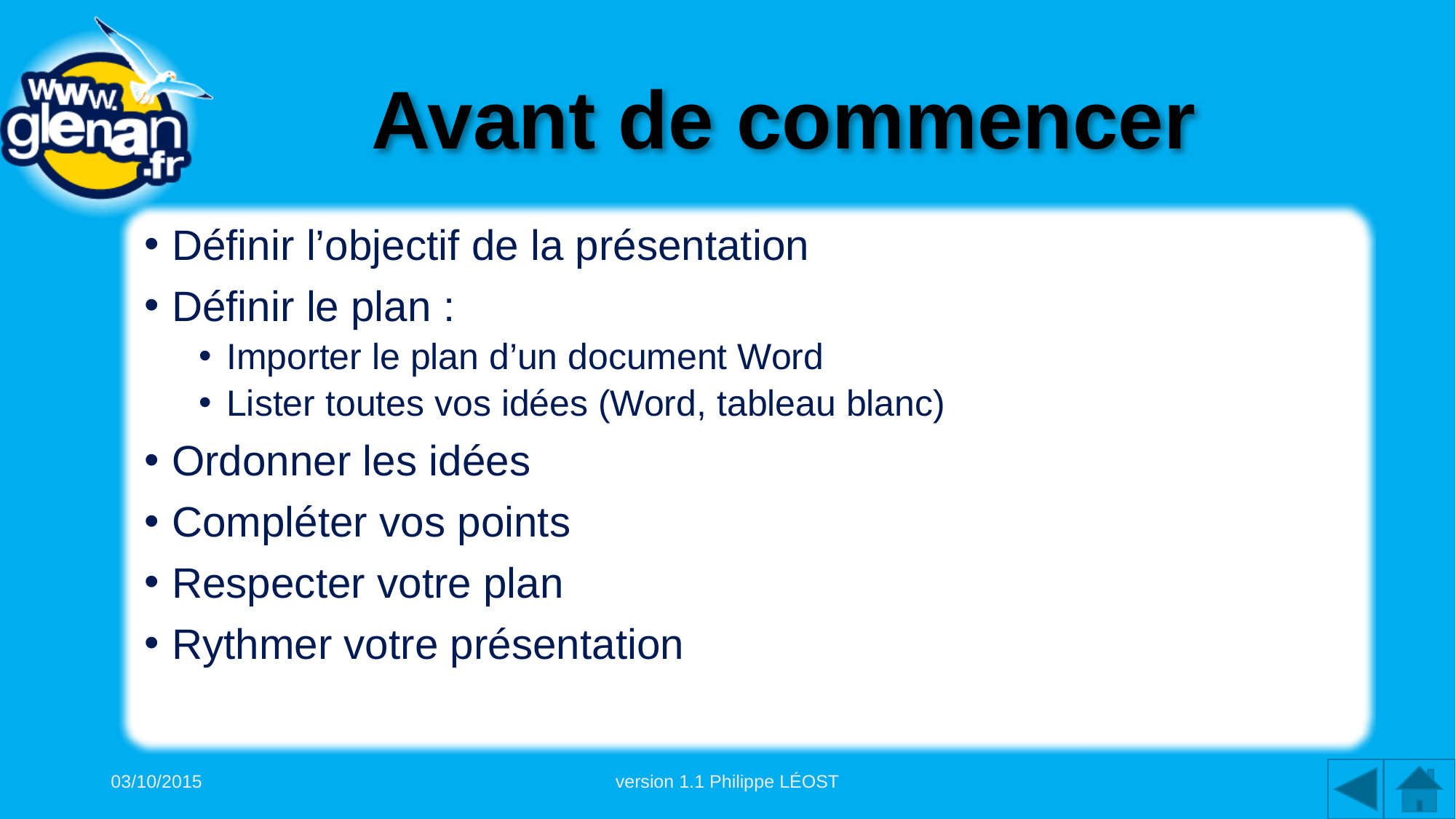

# Avant de commencer
Définir l’objectif de la présentation
Définir le plan :
Importer le plan d’un document Word
Lister toutes vos idées (Word, tableau blanc)
Ordonner les idées
Compléter vos points
Respecter votre plan
Rythmer votre présentation

03/10/2015
version 1.1 Philippe LÉOST